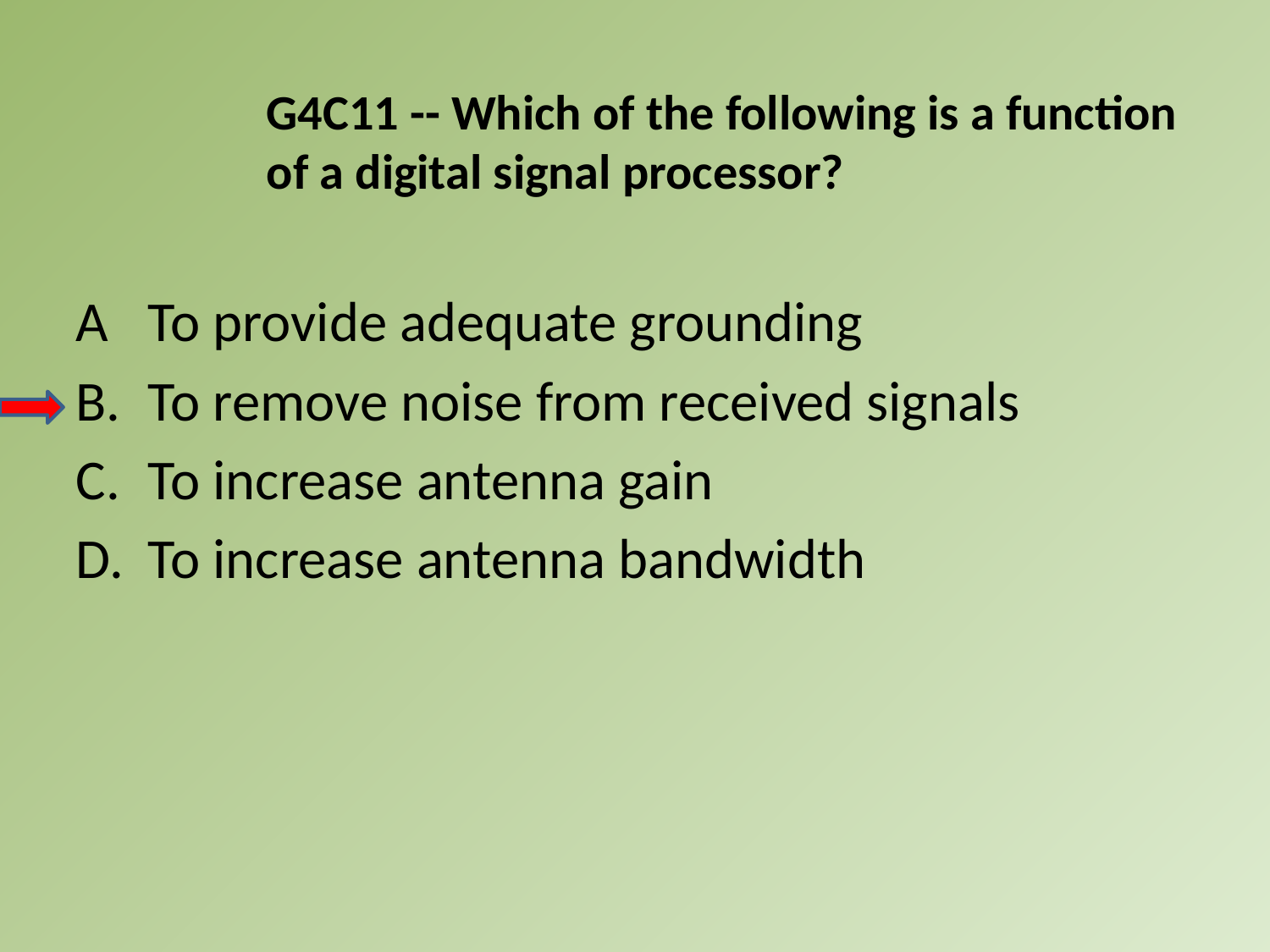

G4C11 -- Which of the following is a function of a digital signal processor?
A	To provide adequate grounding
B.	To remove noise from received signals
C.	To increase antenna gain
D.	To increase antenna bandwidth